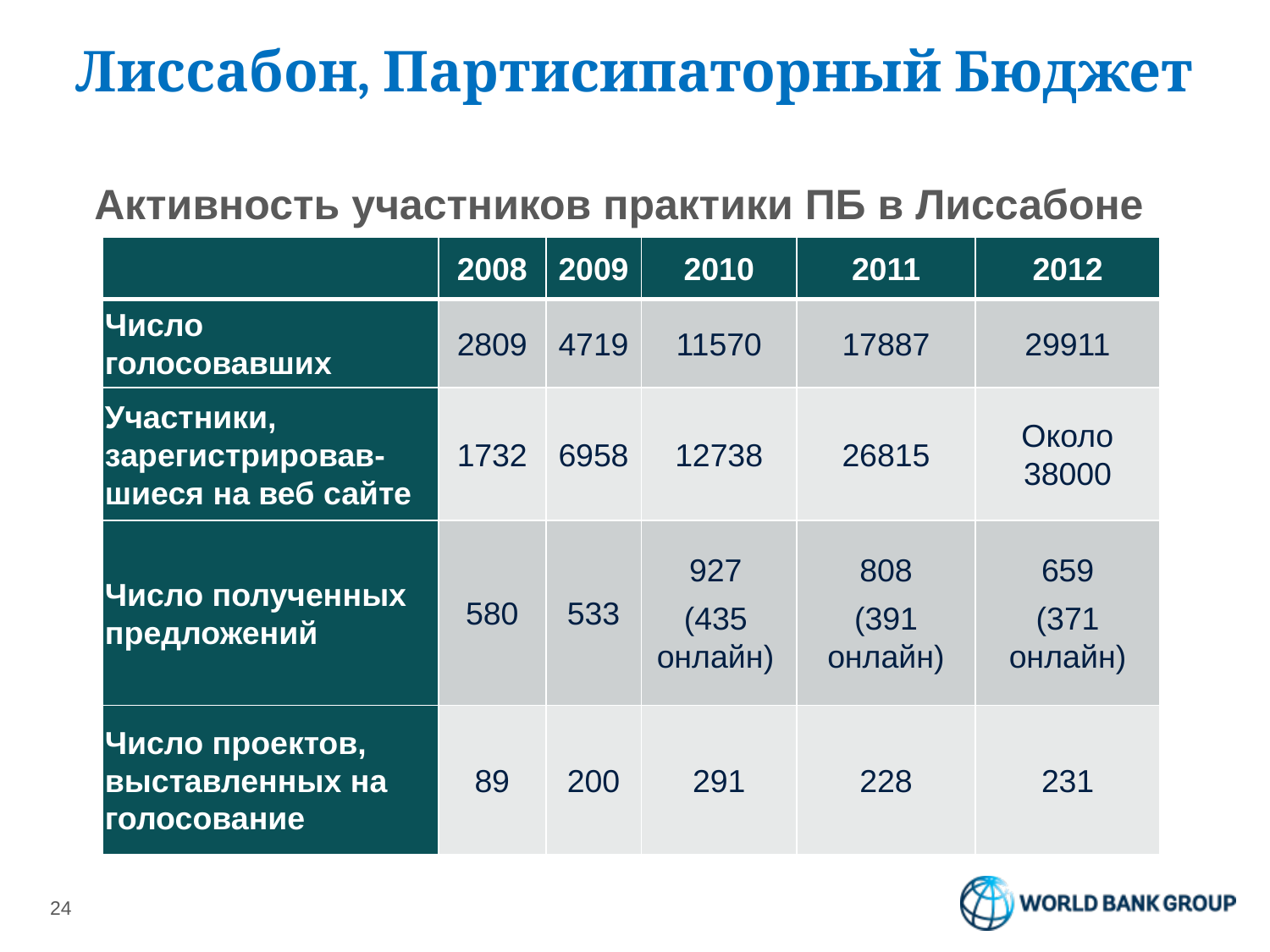

# Лиссабон, Партисипаторный Бюджет

Активность участников практики ПБ в Лиссабоне

|  | 2008 | 2009 | 2010 | 2011 | 2012 |
| --- | --- | --- | --- | --- | --- |
| Число голосовавших | 2809 | 4719 | 11570 | 17887 | 29911 |
| Участники, зарегистрировав-шиеся на веб сайте | 1732 | 6958 | 12738 | 26815 | Около 38000 |
| Число полученных предложений | 580 | 533 | 927 (435 онлайн) | 808 (391 онлайн) | 659 (371 онлайн) |
| Число проектов, выставленных на голосование | 89 | 200 | 291 | 228 | 231 |
24